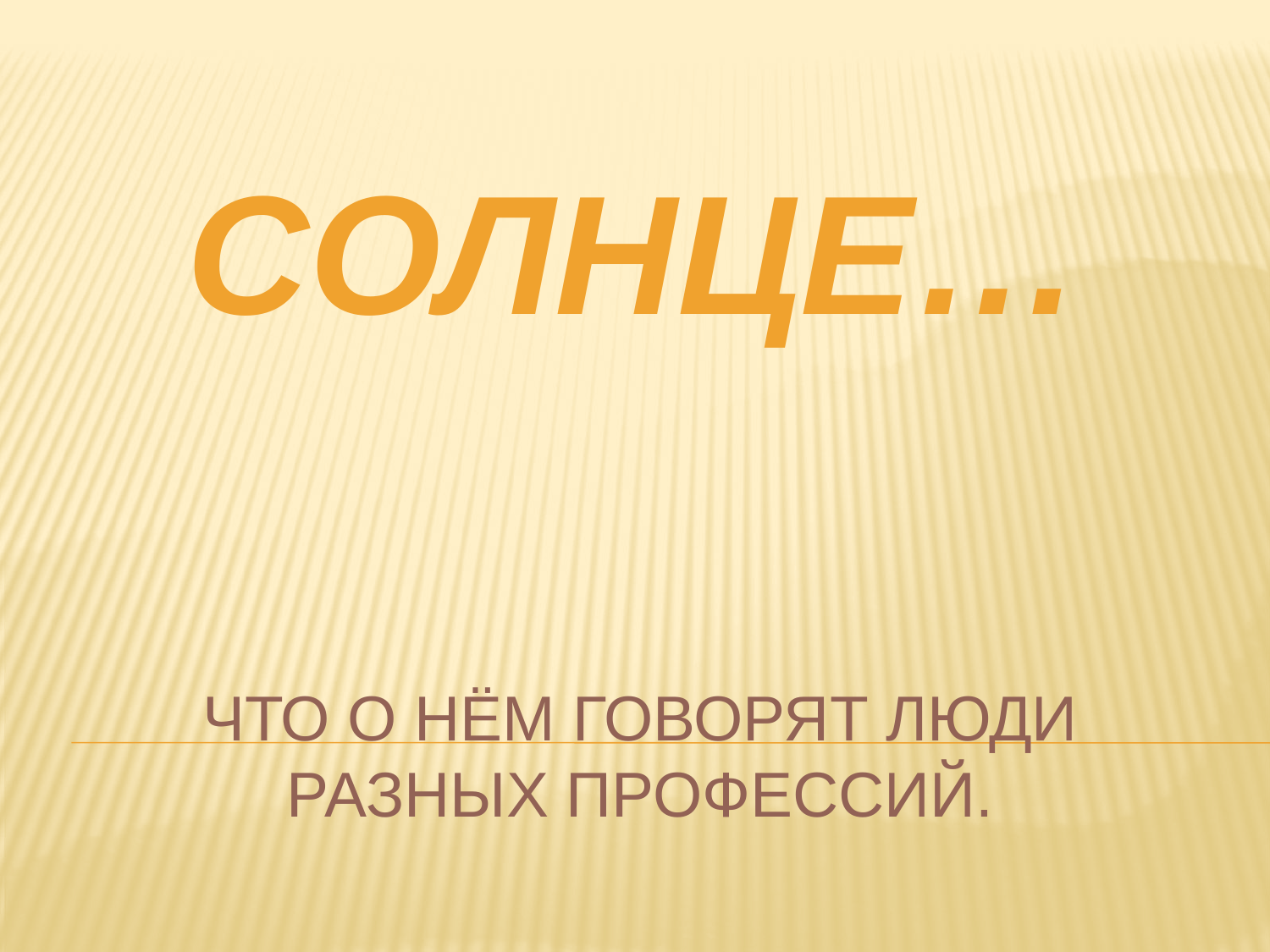

Солнце…
# Что о нём говорят люди разных профессий.